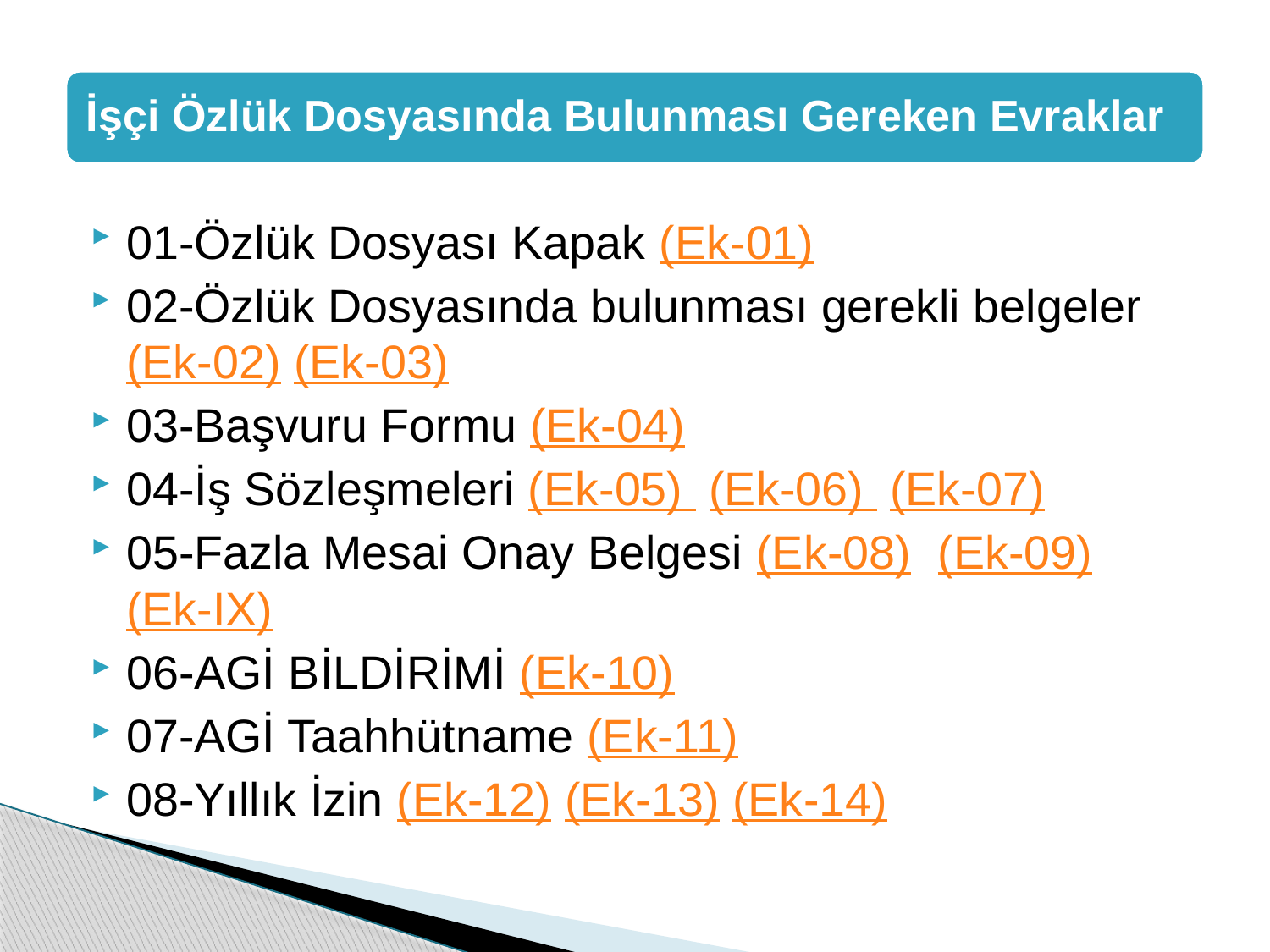

İşçi Özlük Dosyasında Bulunması Gereken Evraklar
01-Özlük Dosyası Kapak (Ek-01)
02-Özlük Dosyasında bulunması gerekli belgeler (Ek-02) (Ek-03)
03-Başvuru Formu (Ek-04)
04-İş Sözleşmeleri (Ek-05)  (Ek-06)  (Ek-07)
05-Fazla Mesai Onay Belgesi (Ek-08)  (Ek-09) (Ek-IX)
06-AGİ BİLDİRİMİ (Ek-10)
07-AGİ Taahhütname (Ek-11)
08-Yıllık İzin (Ek-12) (Ek-13) (Ek-14)